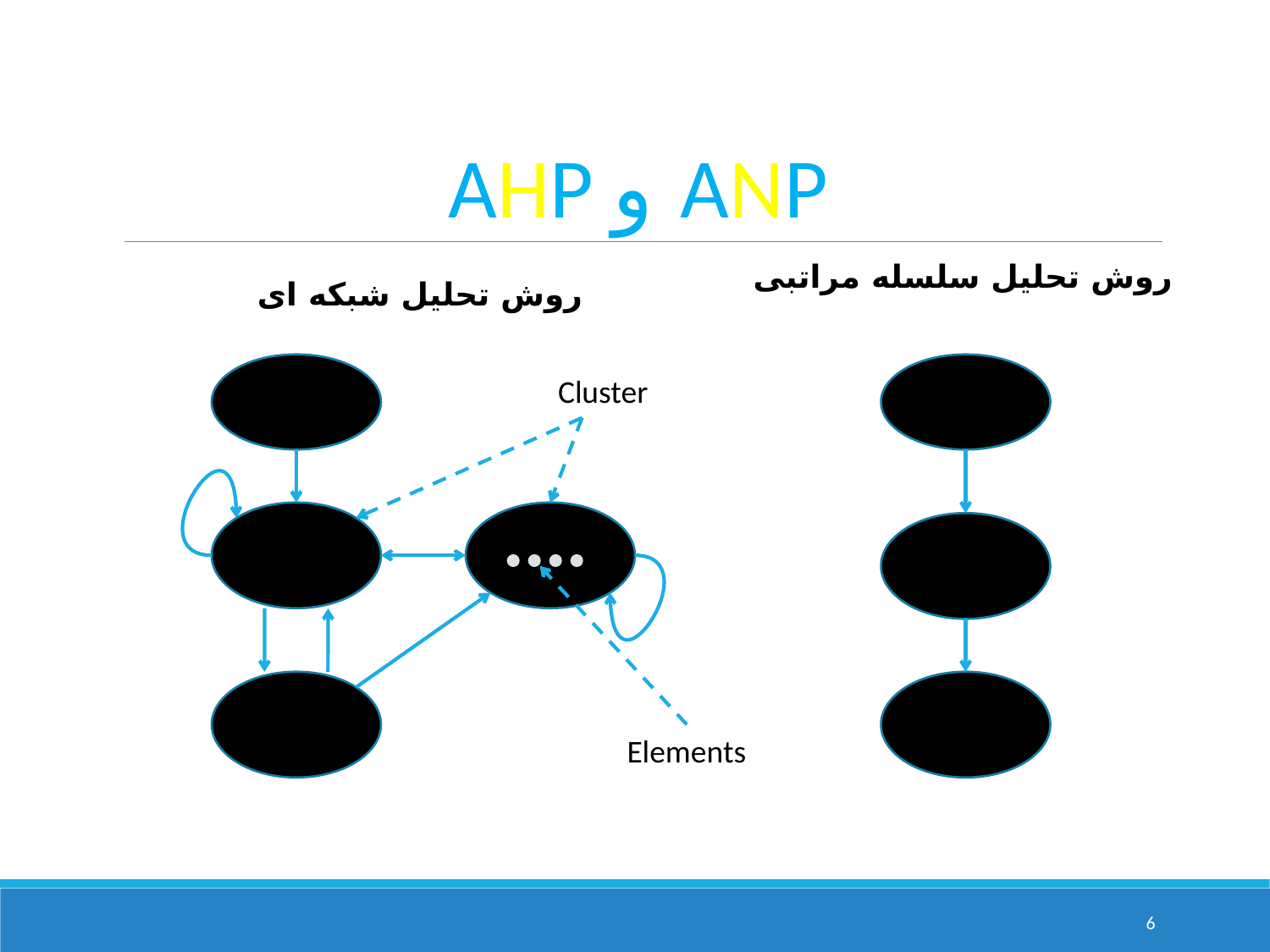

# AHP و ANP
روش تحلیل سلسله مراتبی
روش تحلیل شبکه ای

Cluster

Elements
6